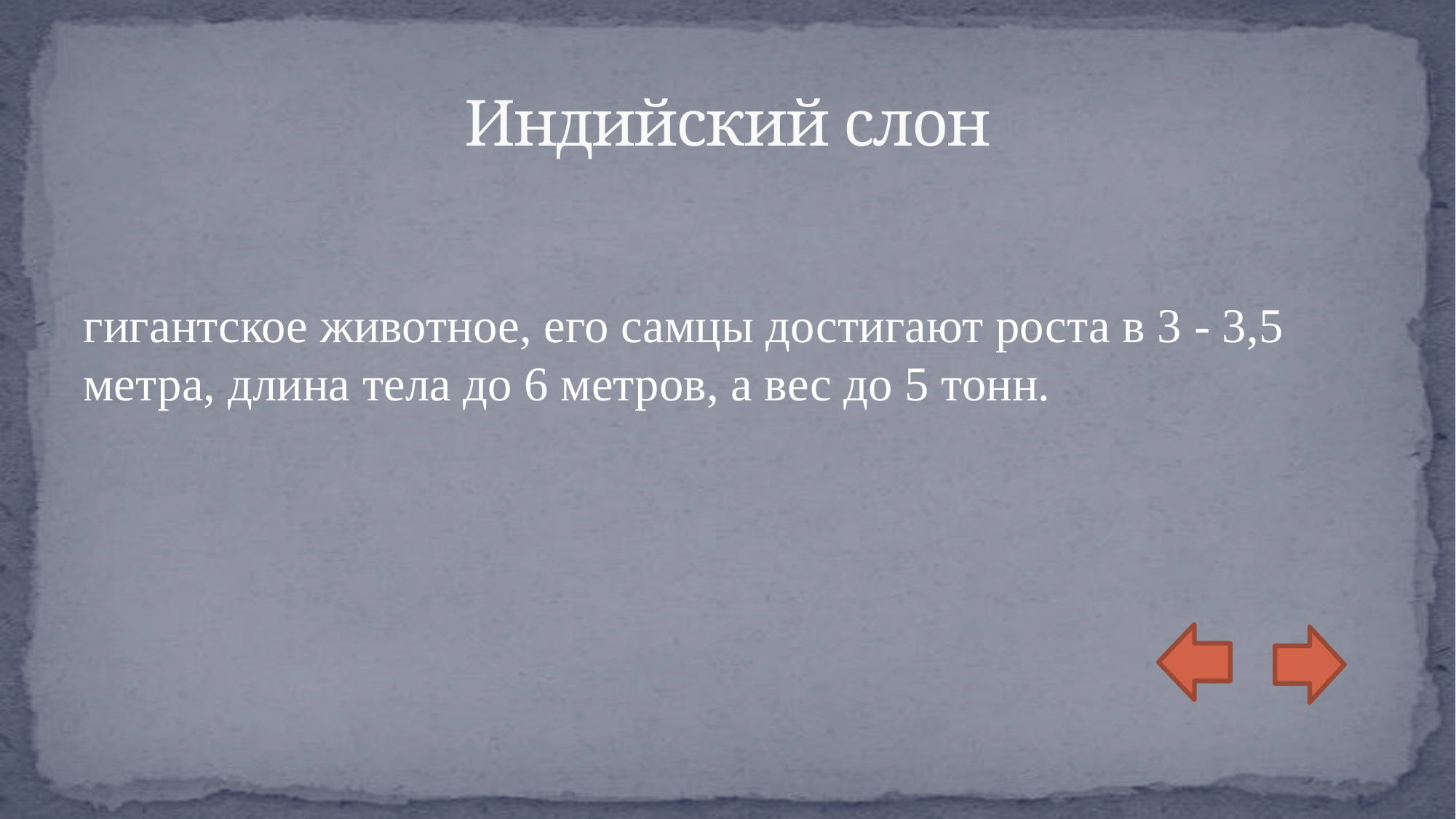

# Индийский слон

гигантское животное, его самцы достигают роста в 3 - 3,5 метра, длина тела до 6 метров, а вес до 5 тонн.